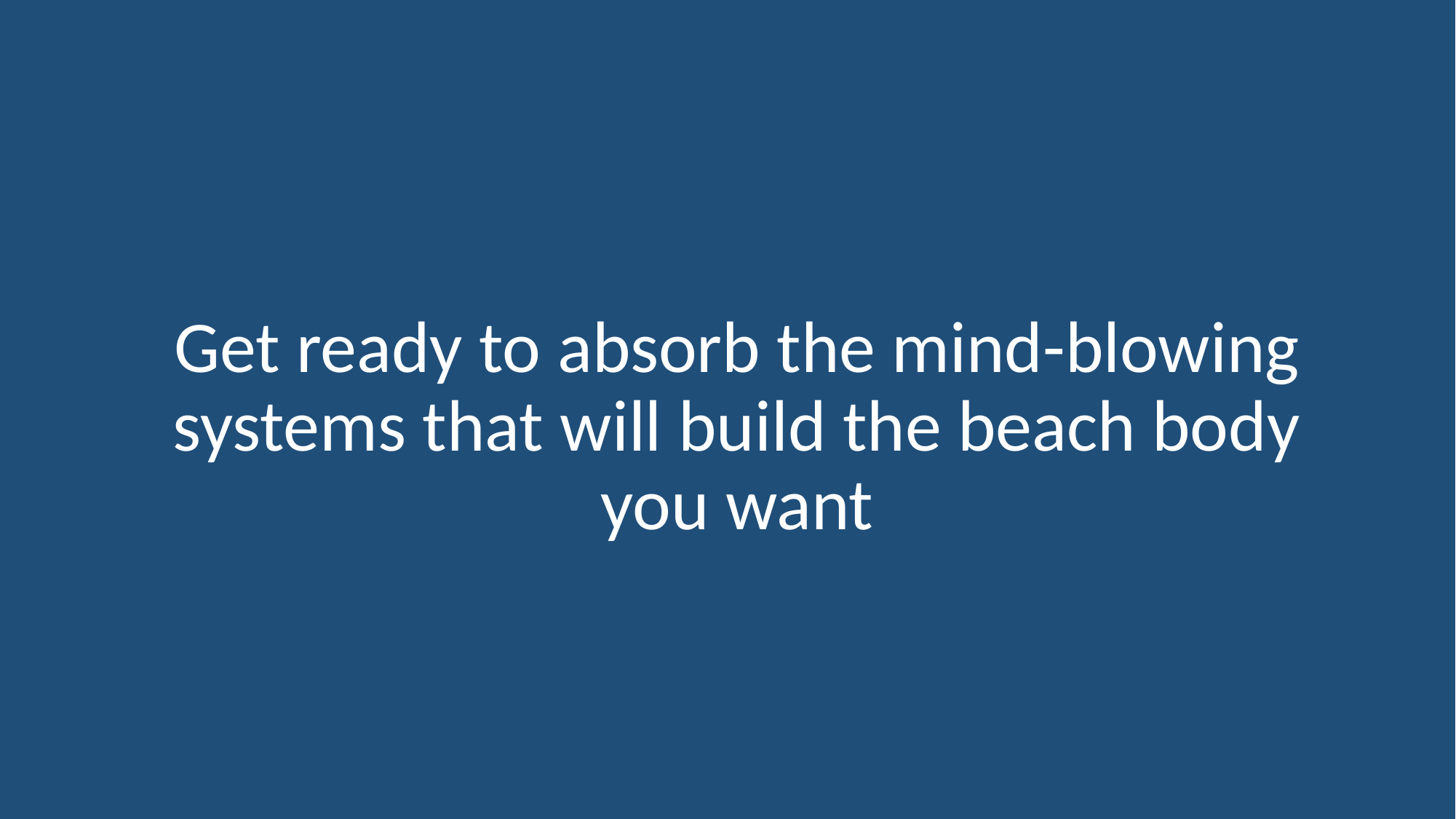

Get ready to absorb the mind-blowing systems that will build the beach body you want